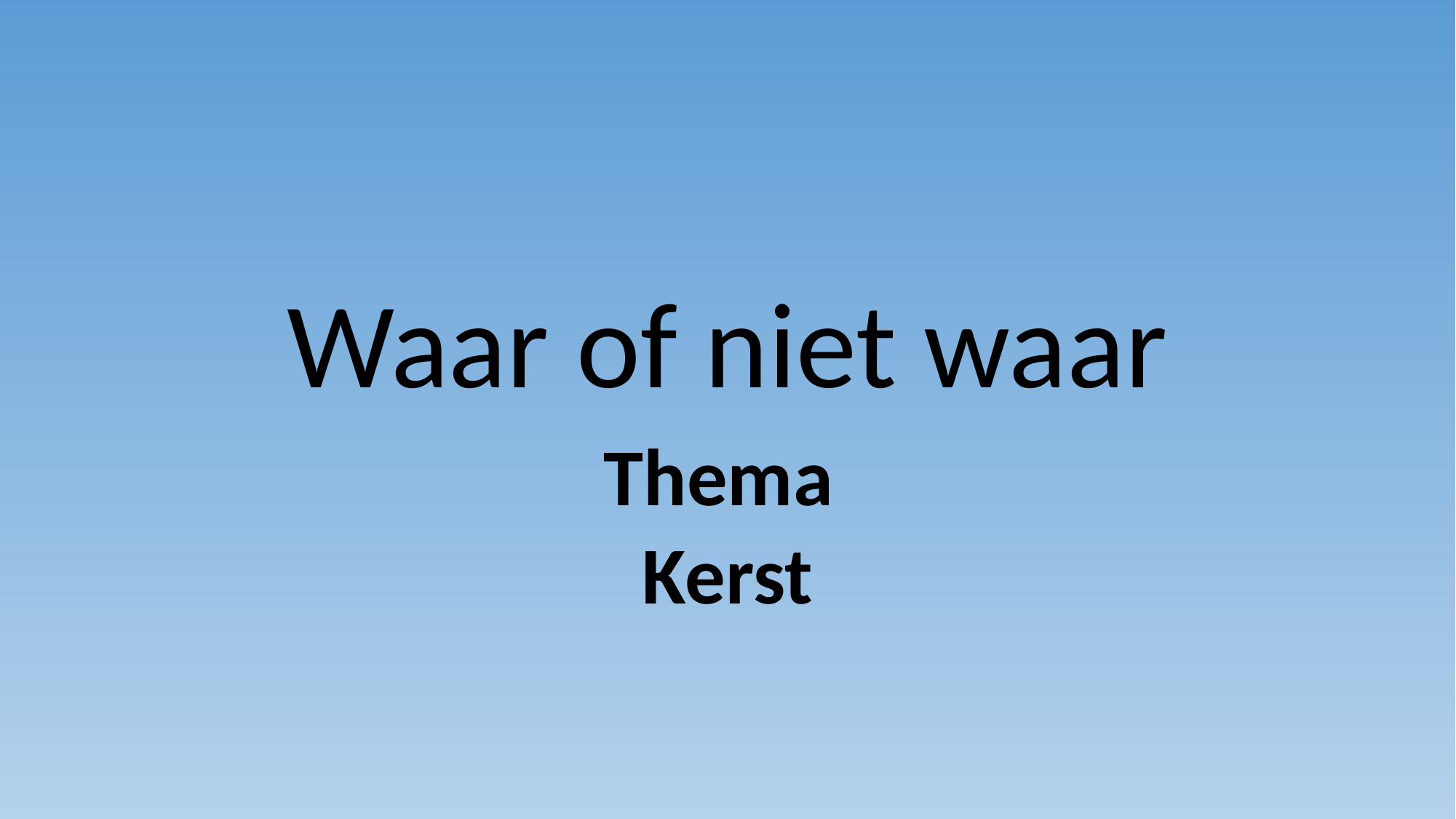

# Waar of niet waar
Thema
Kerst